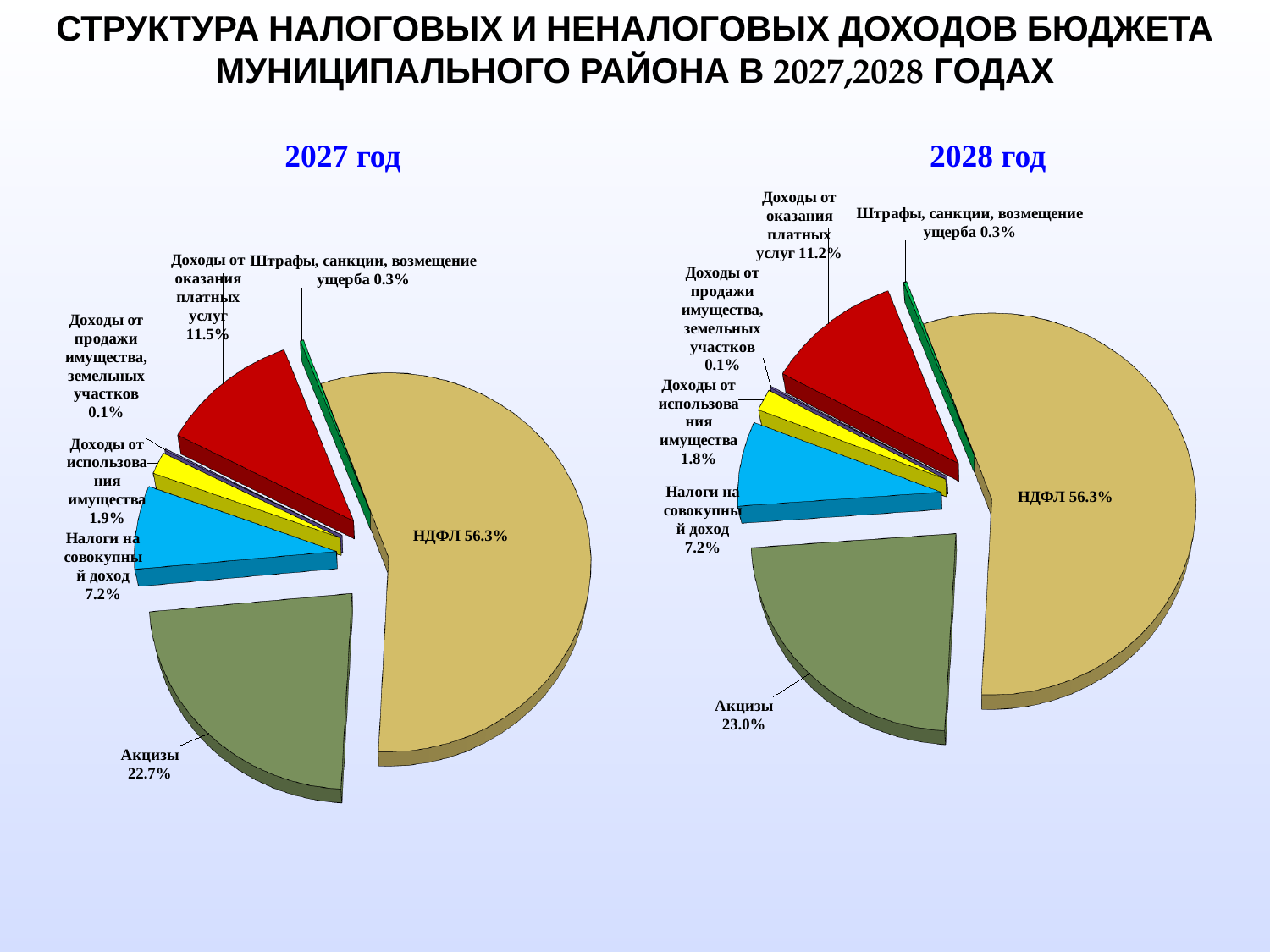

СТРУКТУРА НАЛОГОВЫХ И НЕНАЛОГОВЫХ ДОХОДОВ БЮДЖЕТА МУНИЦИПАЛЬНОГО РАЙОНА В 2027,2028 ГОДАХ
2027 год
2028 год

[unsupported chart]

[unsupported chart]